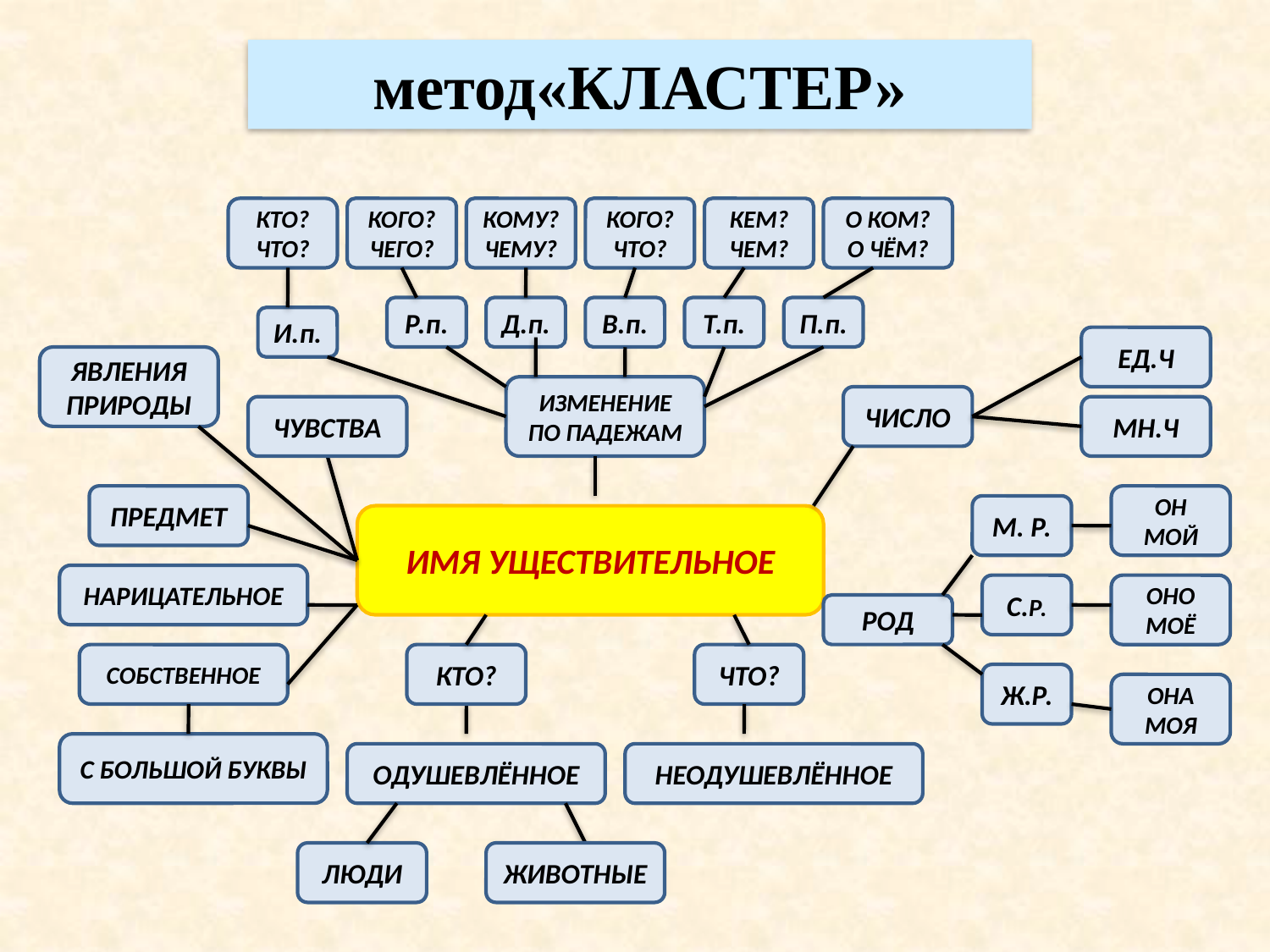

# метод«КЛАСТЕР»
КТО?
ЧТО?
КОГО?
ЧЕГО?
КОМУ?
ЧЕМУ?
КОГО?
ЧТО?
КЕМ?
ЧЕМ?
О КОМ?
О ЧЁМ?
Р.п.
Д.п.
В.п.
Т.п.
П.п.
И.п.
ЕД.Ч
ЯВЛЕНИЯ ПРИРОДЫ
ИЗМЕНЕНИЕ
ПО ПАДЕЖАМ
ЧИСЛО
ЧУВСТВА
МН.Ч
ПРЕДМЕТ
ОН
МОЙ
М. Р.
ИМЯ УЩЕСТВИТЕЛЬНОЕ

НАРИЦАТЕЛЬНОЕ

С.Р.
ОНО
МОЁ
РОД

СОБСТВЕННОЕ

КТО?
ЧТО?
Ж.Р.
ОНА
МОЯ

С БОЛЬШОЙ БУКВЫ

ОДУШЕВЛЁННОЕ
НЕОДУШЕВЛЁННОЕ
ЛЮДИ
ЖИВОТНЫЕ